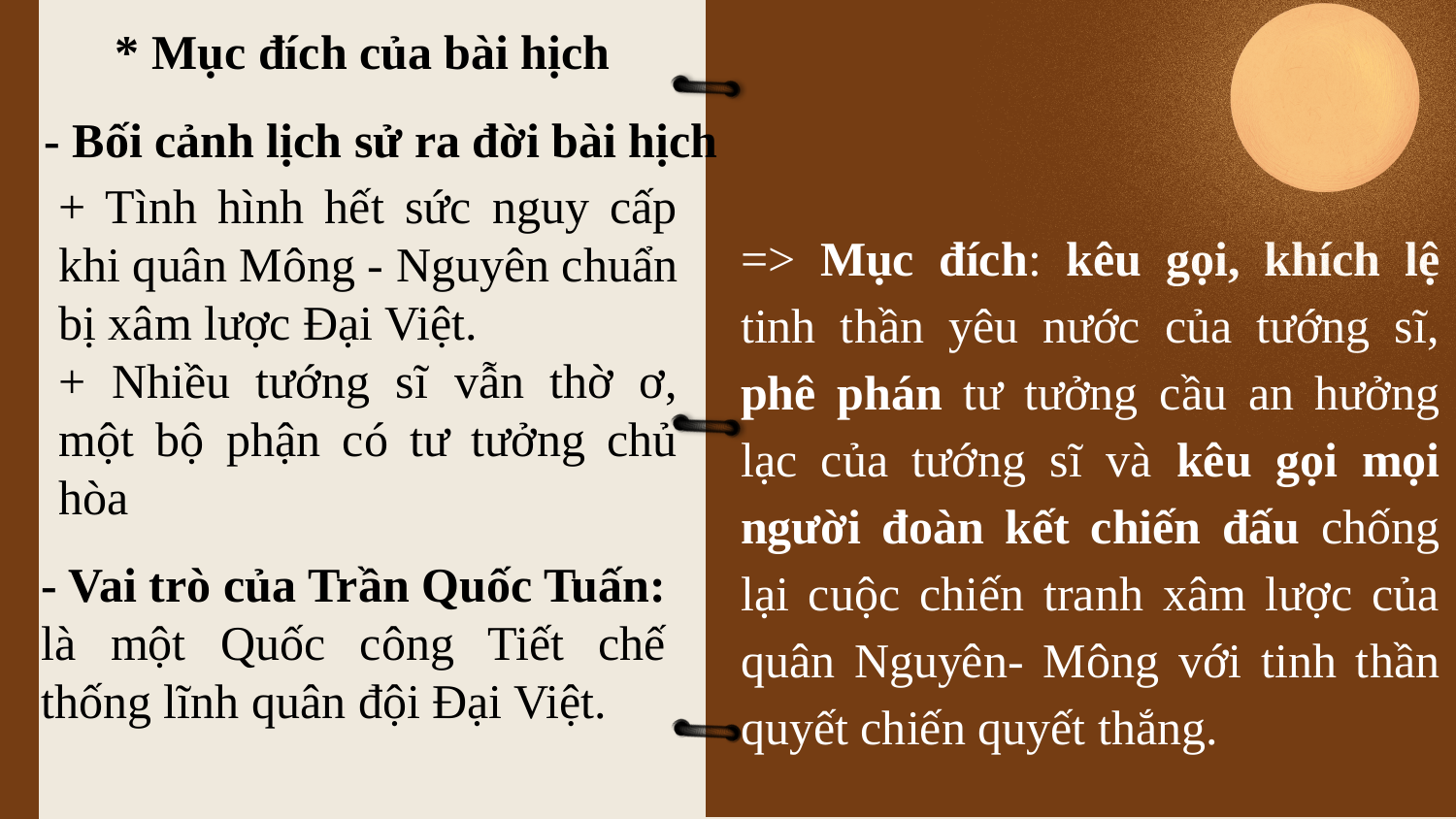

* Mục đích của bài hịch
- Bối cảnh lịch sử ra đời bài hịch
+ Tình hình hết sức nguy cấp khi quân Mông - Nguyên chuẩn bị xâm lược Đại Việt.
+ Nhiều tướng sĩ vẫn thờ ơ, một bộ phận có tư tưởng chủ hòa
=> Mục đích: kêu gọi, khích lệ tinh thần yêu nước của tướng sĩ, phê phán tư tưởng cầu an hưởng lạc của tướng sĩ và kêu gọi mọi người đoàn kết chiến đấu chống lại cuộc chiến tranh xâm lược của quân Nguyên- Mông với tinh thần quyết chiến quyết thắng.
- Vai trò của Trần Quốc Tuấn: là một Quốc công Tiết chế thống lĩnh quân đội Đại Việt.